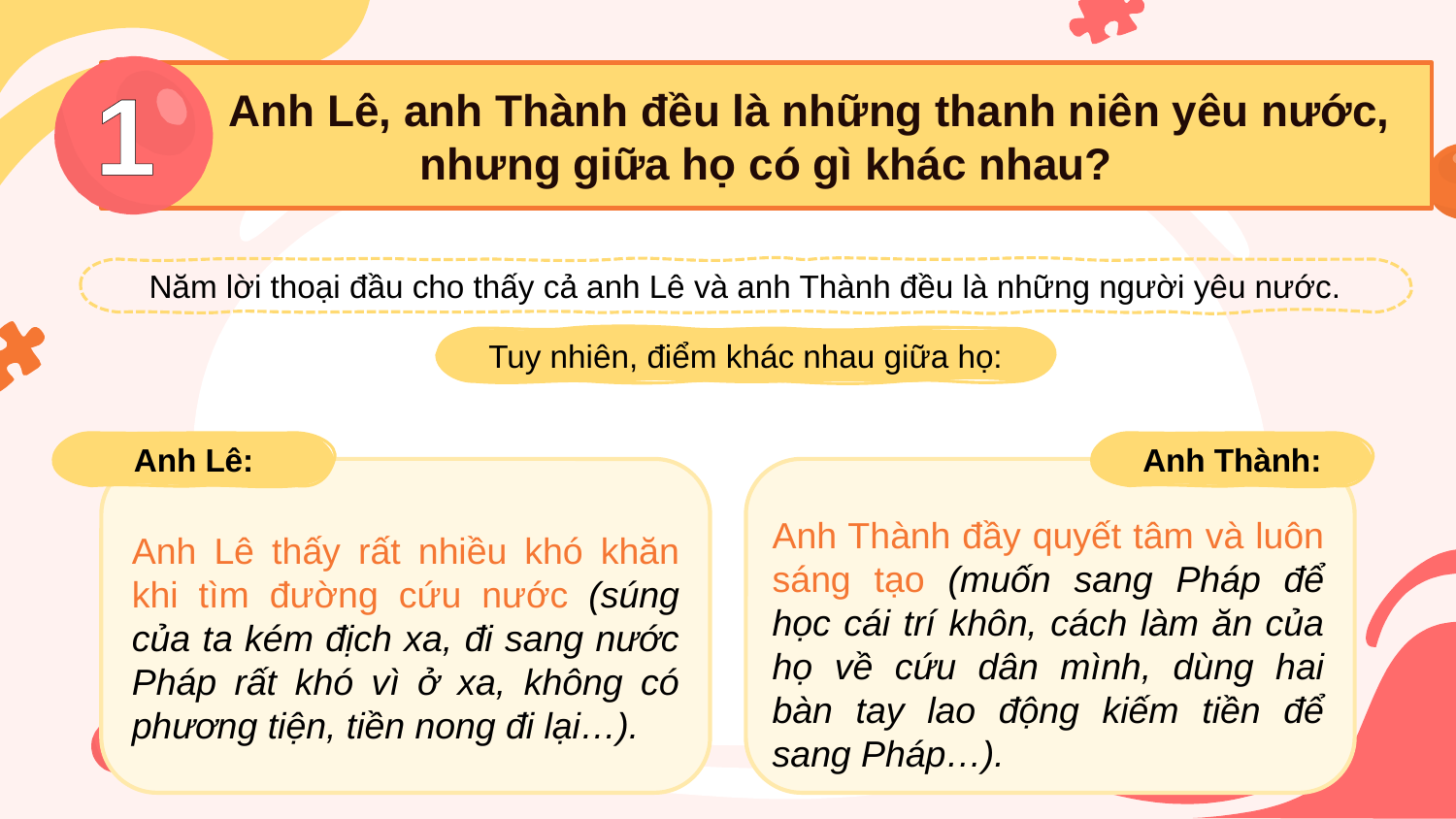

1
# Anh Lê, anh Thành đều là những thanh niên yêu nước, nhưng giữa họ có gì khác nhau?
Năm lời thoại đầu cho thấy cả anh Lê và anh Thành đều là những người yêu nước.
Tuy nhiên, điểm khác nhau giữa họ:
Anh Lê:
Anh Thành:

Anh Thành đầy quyết tâm và luôn sáng tạo (muốn sang Pháp để học cái trí khôn, cách làm ăn của họ về cứu dân mình, dùng hai bàn tay lao động kiếm tiền để sang Pháp…).
Anh Lê thấy rất nhiều khó khăn khi tìm đường cứu nước (súng của ta kém địch xa, đi sang nước Pháp rất khó vì ở xa, không có phương tiện, tiền nong đi lại…).